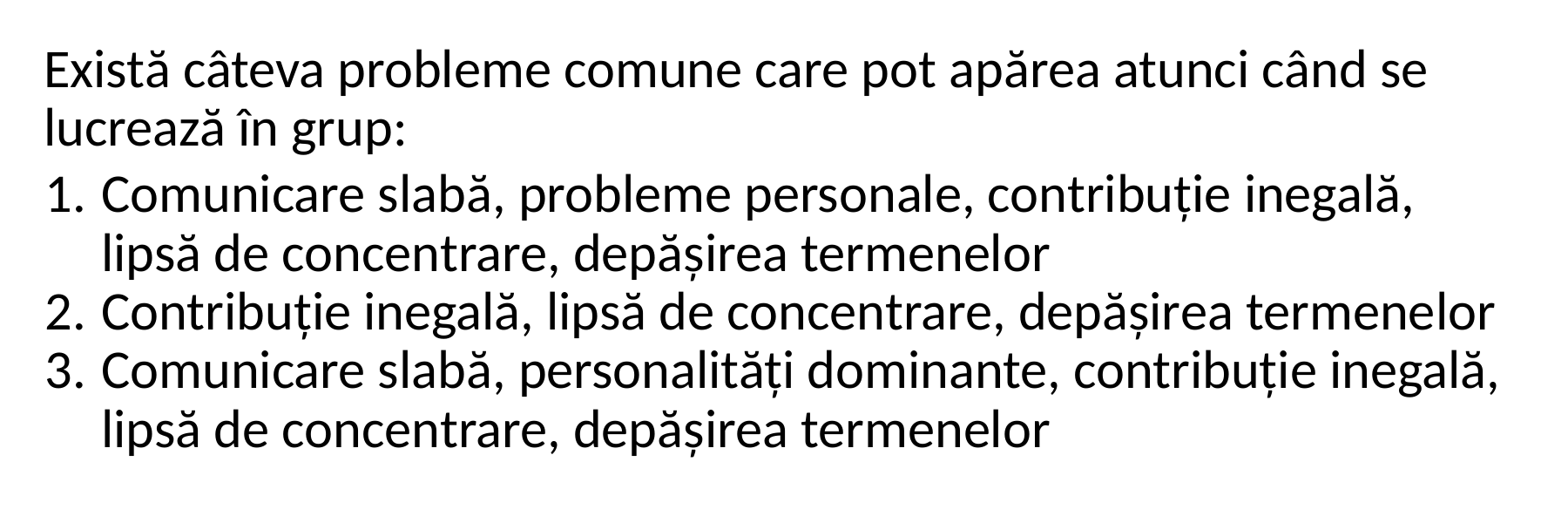

Există câteva probleme comune care pot apărea atunci când se lucrează în grup:
Comunicare slabă, probleme personale, contribuție inegală, lipsă de concentrare, depășirea termenelor
Contribuție inegală, lipsă de concentrare, depășirea termenelor
Comunicare slabă, personalități dominante, contribuție inegală, lipsă de concentrare, depășirea termenelor